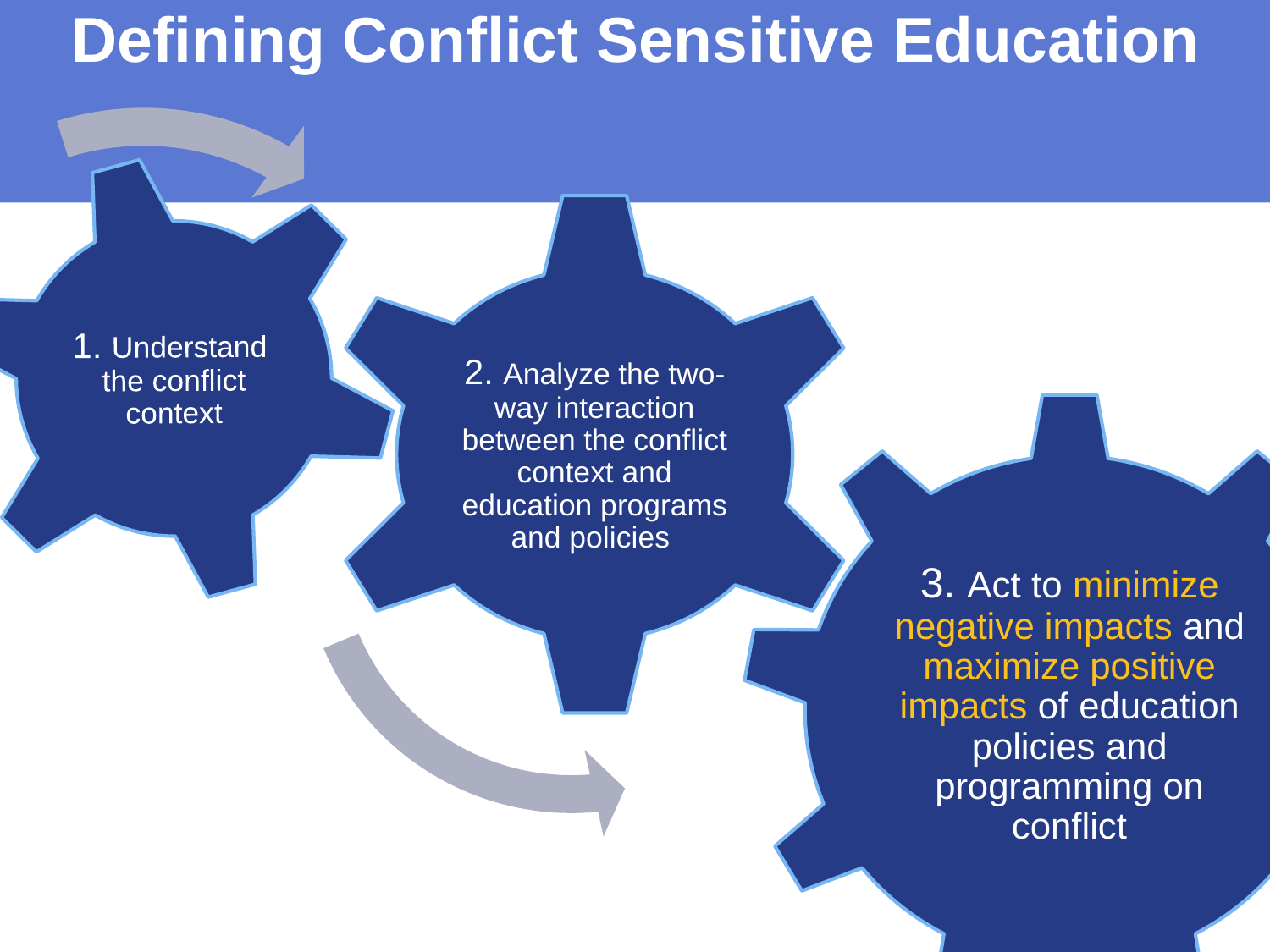

Defining Conflict Sensitive Education
3. Act to minimize negative impacts and maximize positive impacts of education policies and programming on conflict
2. Analyze the two-way interaction between the conflict context and education programs and policies
1. Understand  the conflict context